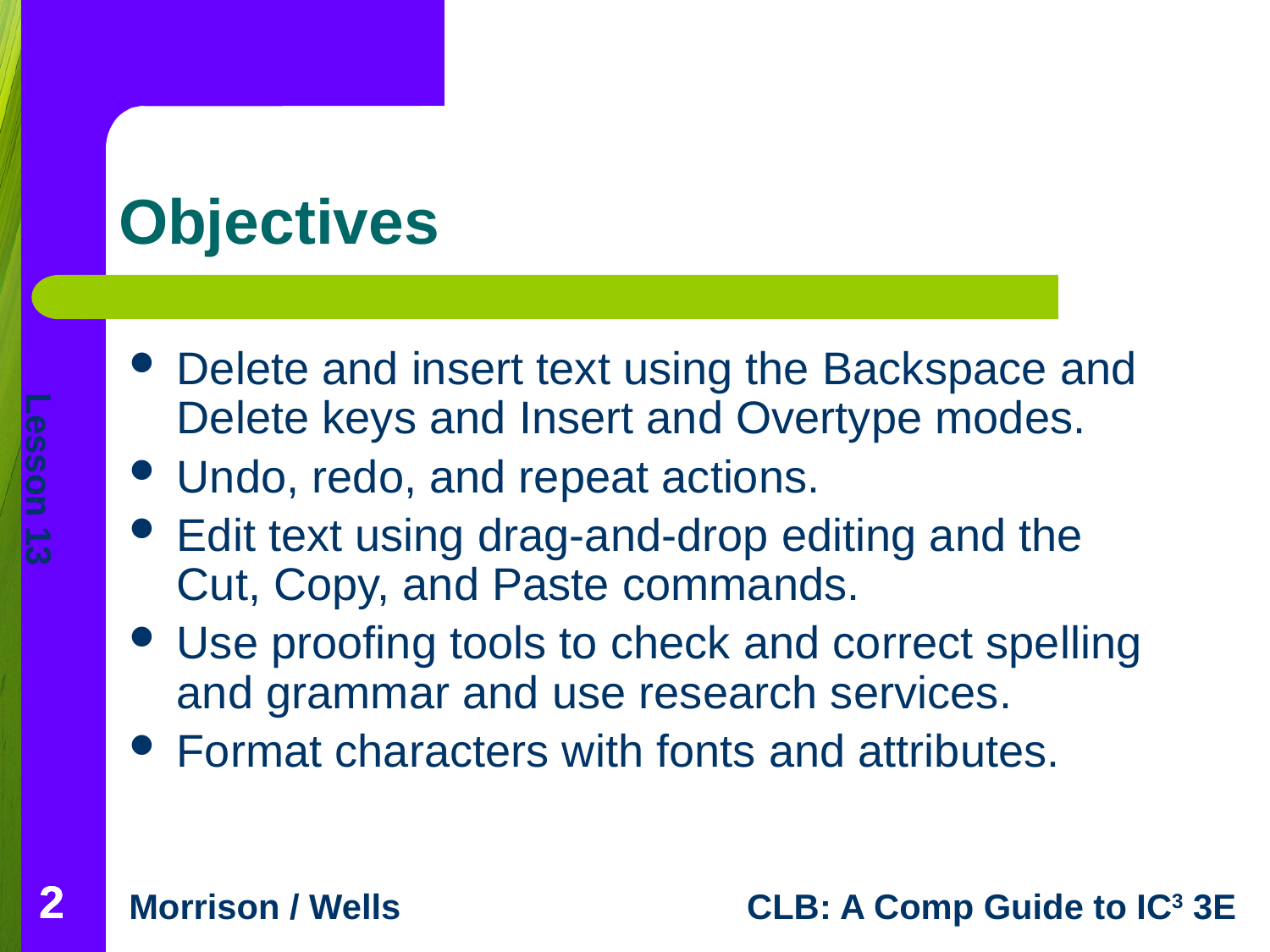

# Objectives
Delete and insert text using the Backspace and Delete keys and Insert and Overtype modes.
Undo, redo, and repeat actions.
Edit text using drag-and-drop editing and the Cut, Copy, and Paste commands.
Use proofing tools to check and correct spelling and grammar and use research services.
Format characters with fonts and attributes.

2
2
2